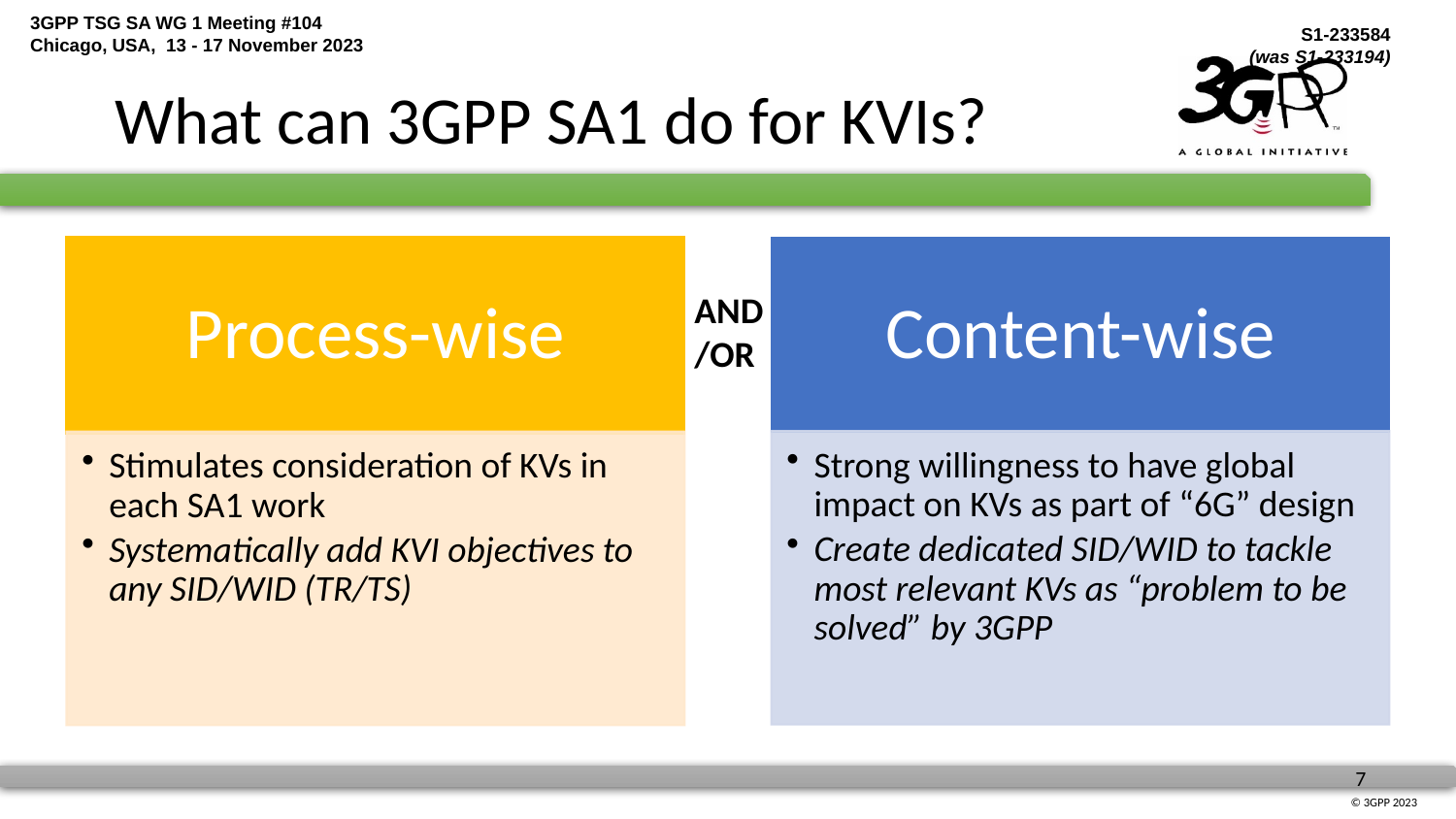

# What can 3GPP SA1 do for KVIs?

Process-wise
Stimulates consideration of KVs in each SA1 work
Systematically add KVI objectives to any SID/WID (TR/TS)
Content-wise
Strong willingness to have global impact on KVs as part of “6G” design
Create dedicated SID/WID to tackle most relevant KVs as “problem to be solved” by 3GPP
AND
/OR